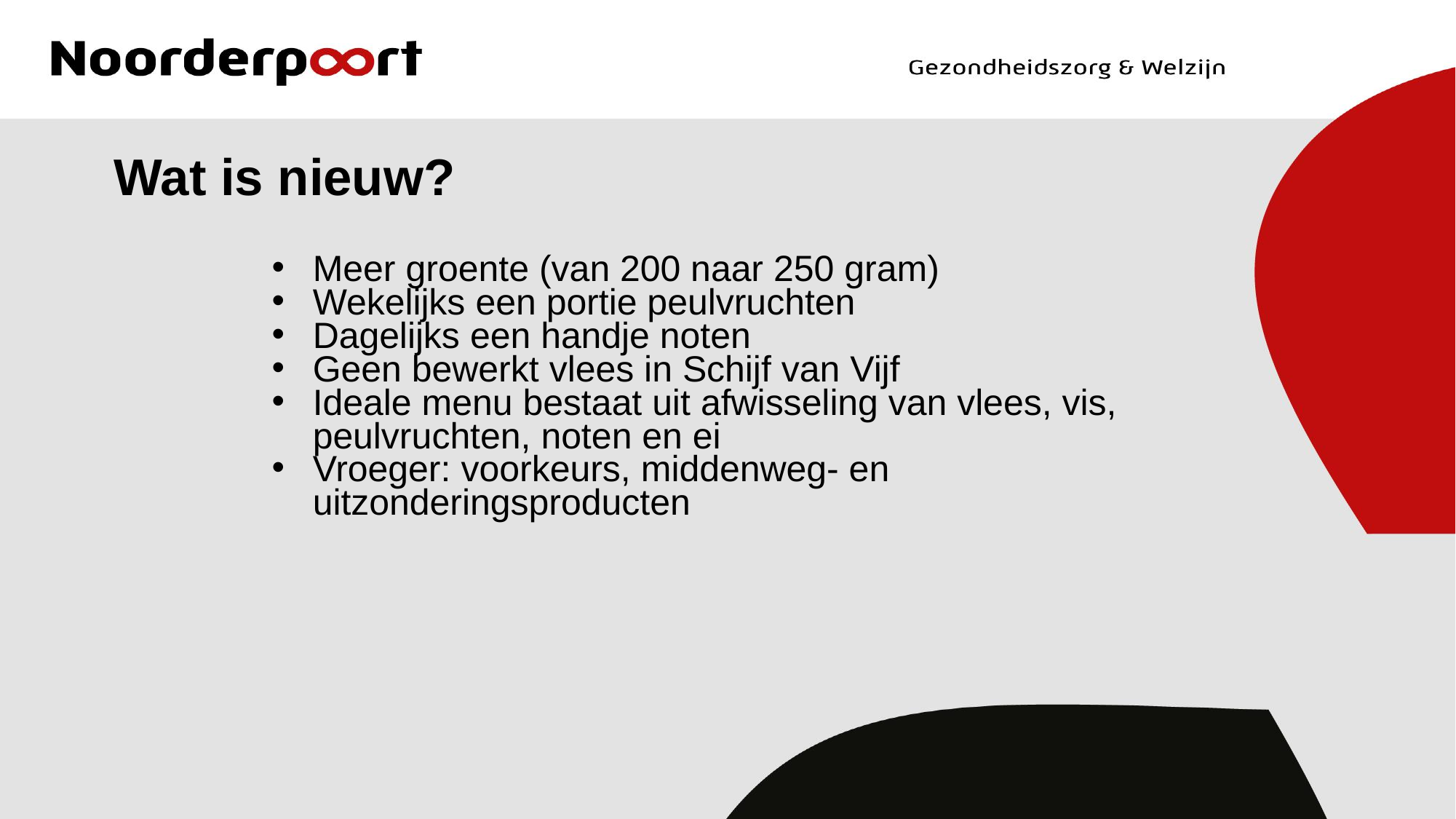

# Wat is nieuw?
Meer groente (van 200 naar 250 gram)
Wekelijks een portie peulvruchten
Dagelijks een handje noten
Geen bewerkt vlees in Schijf van Vijf
Ideale menu bestaat uit afwisseling van vlees, vis, peulvruchten, noten en ei
Vroeger: voorkeurs, middenweg- en uitzonderingsproducten